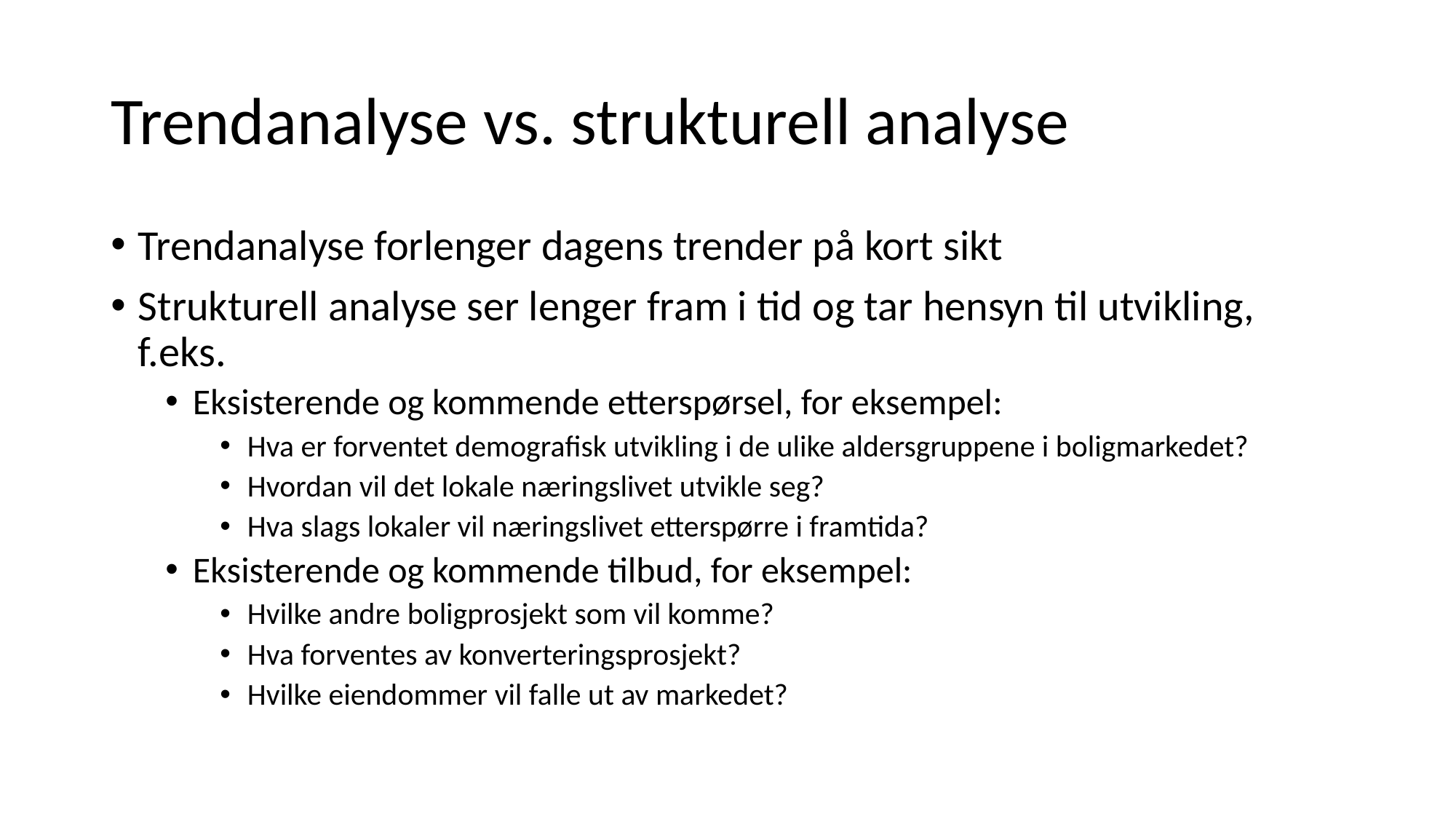

# Trendanalyse vs. strukturell analyse
Trendanalyse forlenger dagens trender på kort sikt
Strukturell analyse ser lenger fram i tid og tar hensyn til utvikling, f.eks.
Eksisterende og kommende etterspørsel, for eksempel:
Hva er forventet demografisk utvikling i de ulike aldersgruppene i boligmarkedet?
Hvordan vil det lokale næringslivet utvikle seg?
Hva slags lokaler vil næringslivet etterspørre i framtida?
Eksisterende og kommende tilbud, for eksempel:
Hvilke andre boligprosjekt som vil komme?
Hva forventes av konverteringsprosjekt?
Hvilke eiendommer vil falle ut av markedet?